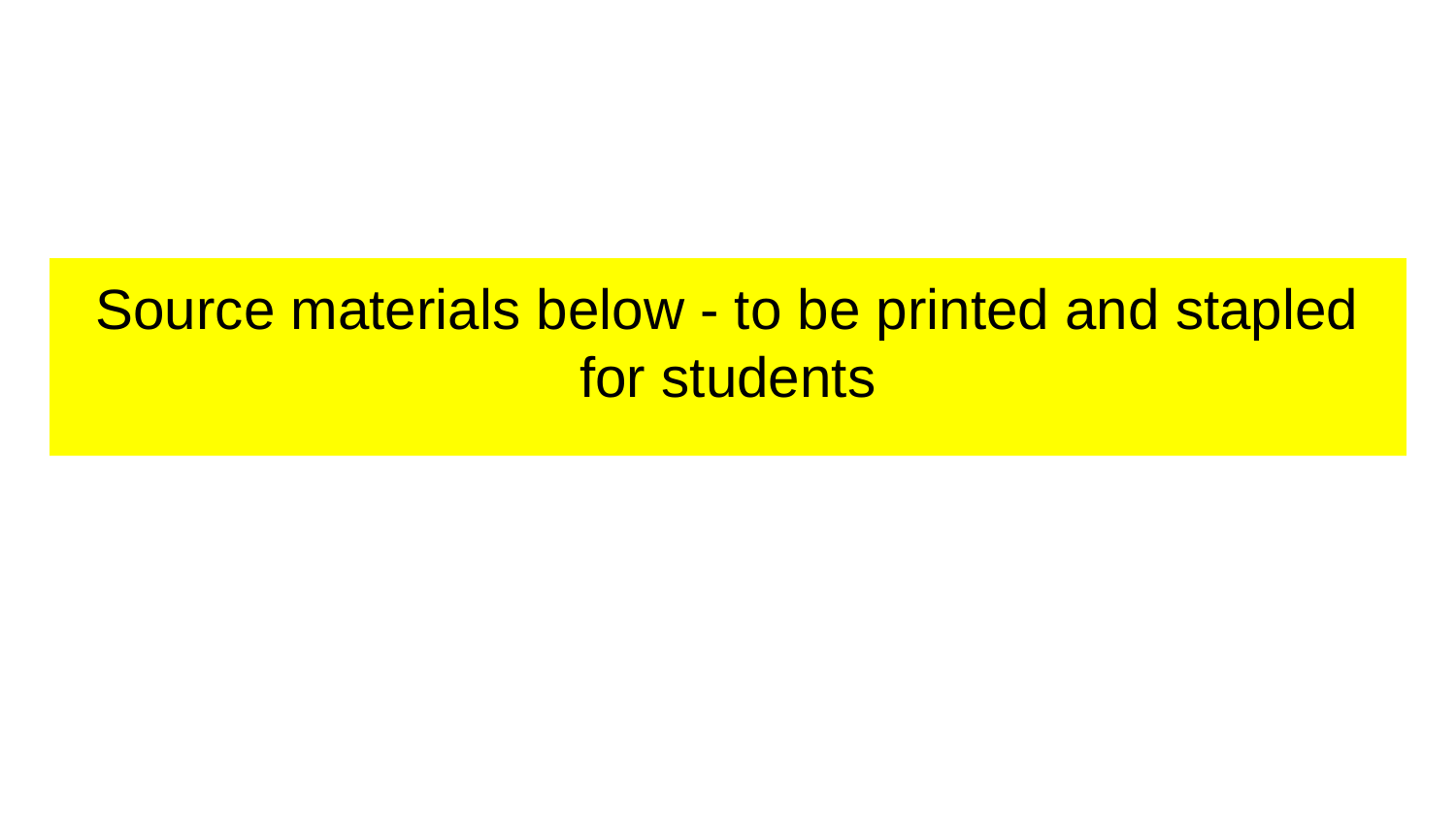

# Source materials below - to be printed and stapled for students